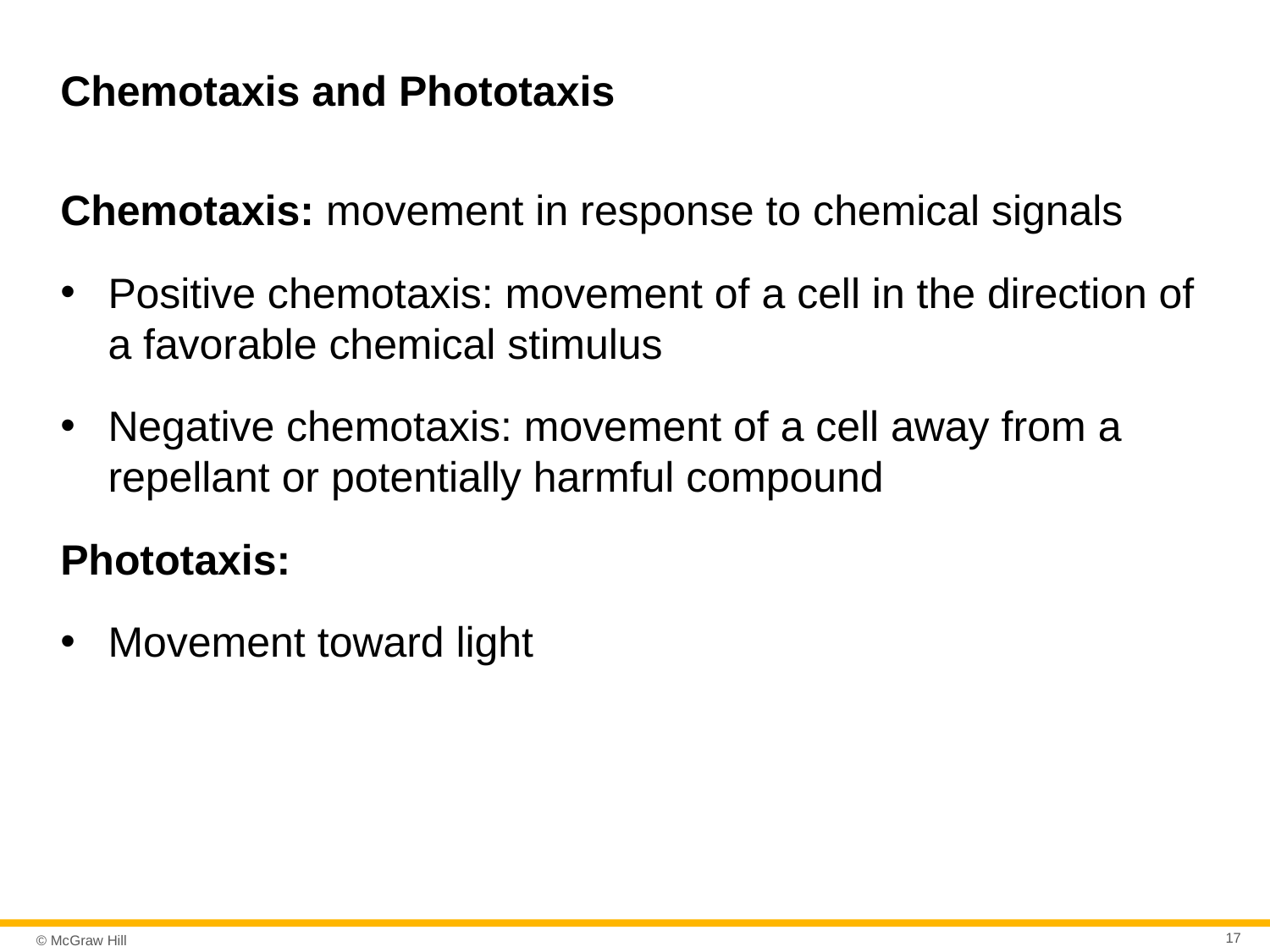

# Chemotaxis and Phototaxis
Chemotaxis: movement in response to chemical signals
Positive chemotaxis: movement of a cell in the direction of a favorable chemical stimulus
Negative chemotaxis: movement of a cell away from a repellant or potentially harmful compound
Phototaxis:
Movement toward light